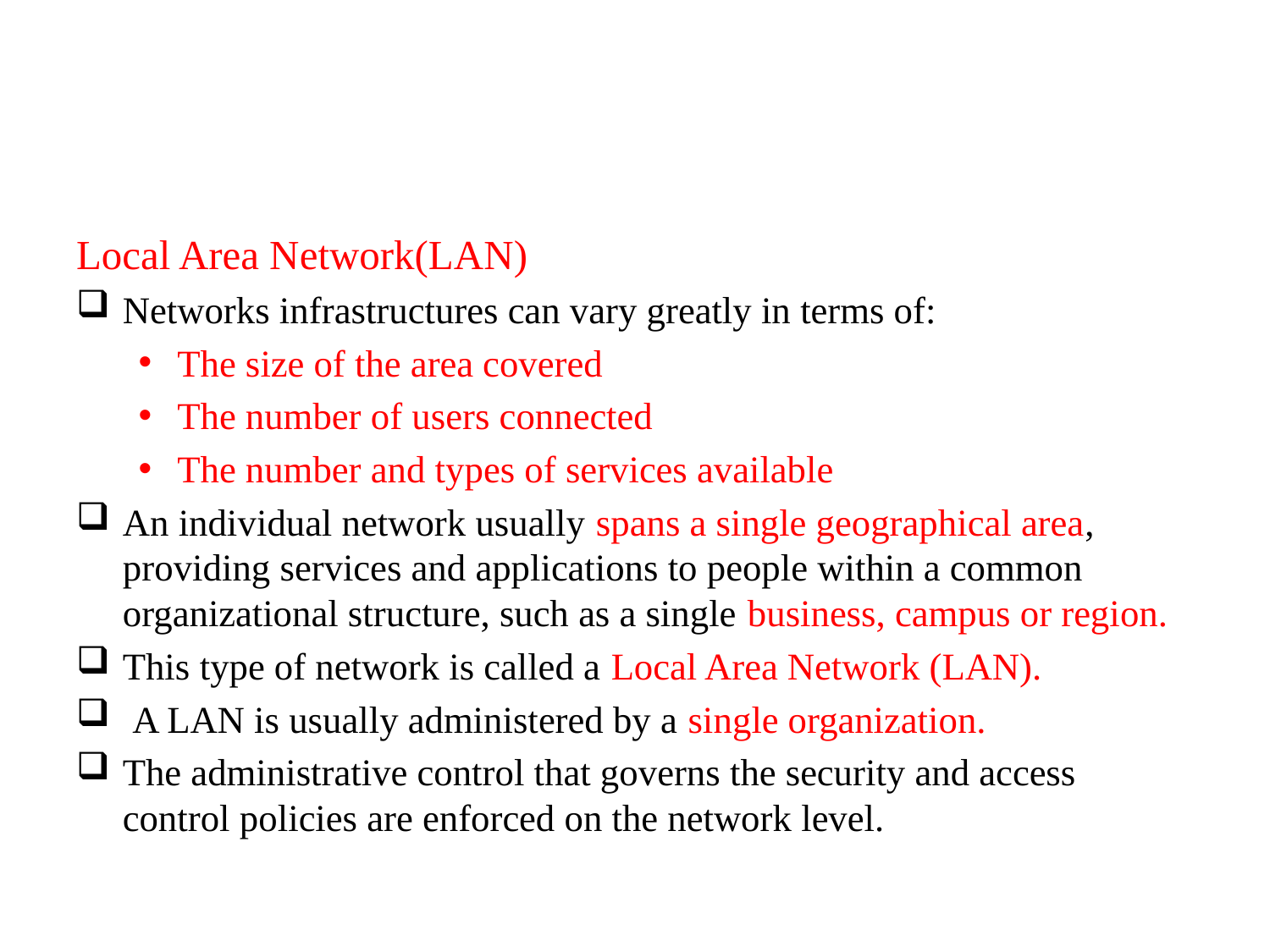

#
Local Area Network(LAN)
Networks infrastructures can vary greatly in terms of:
The size of the area covered
The number of users connected
The number and types of services available
An individual network usually spans a single geographical area, providing services and applications to people within a common organizational structure, such as a single business, campus or region.
This type of network is called a Local Area Network (LAN).
 A LAN is usually administered by a single organization.
The administrative control that governs the security and access control policies are enforced on the network level.